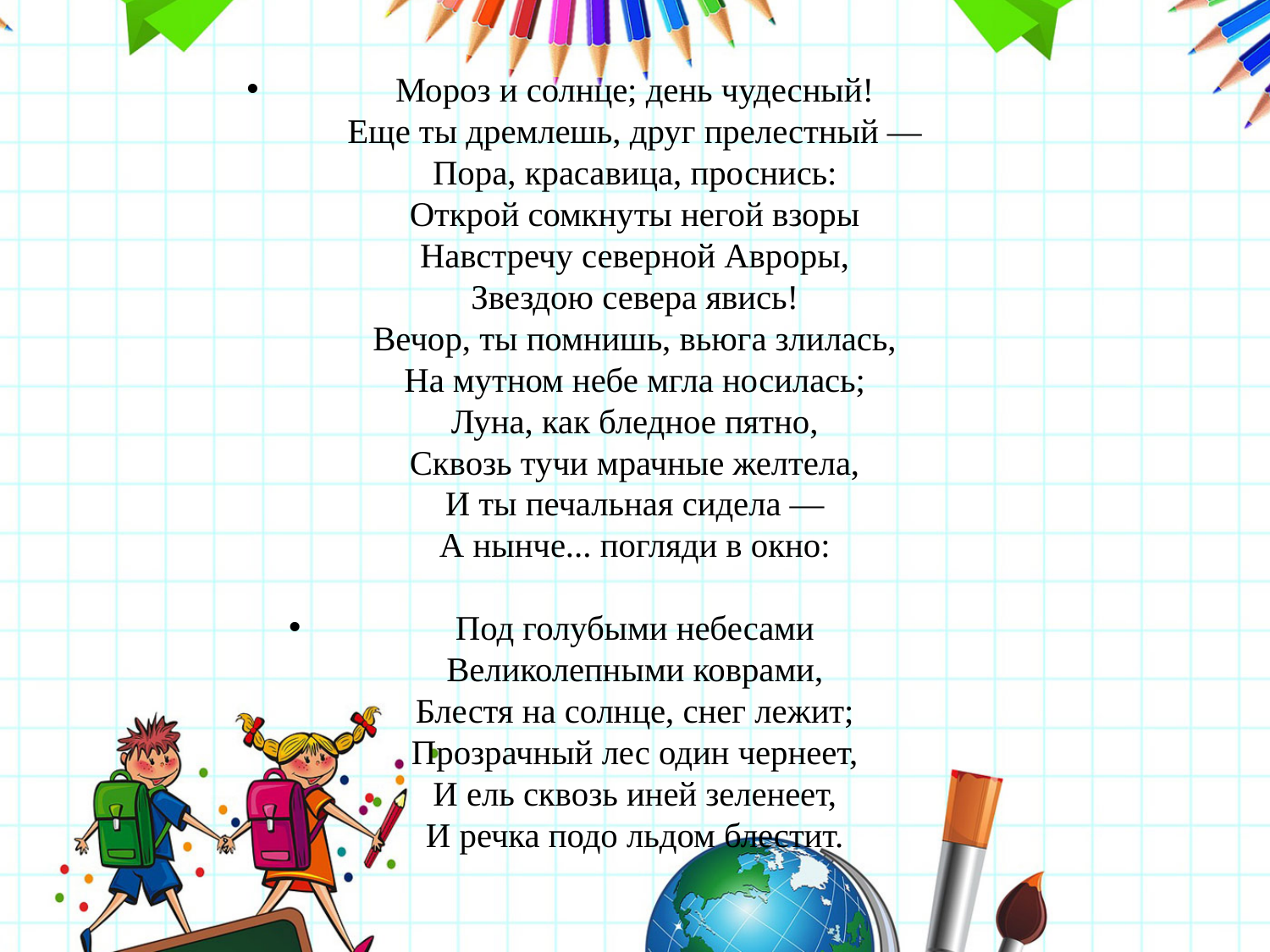

Мороз и солнце; день чудесный!
Еще ты дремлешь, друг прелестный —
Пора, красавица, проснись:
Открой сомкнуты негой взоры
Навстречу северной Авроры,
Звездою севера явись!
Вечор, ты помнишь, вьюга злилась,
На мутном небе мгла носилась;
Луна, как бледное пятно,
Сквозь тучи мрачные желтела,
И ты печальная сидела —
А нынче... погляди в окно:

Под голубыми небесами
Великолепными коврами,
Блестя на солнце, снег лежит;
Прозрачный лес один чернеет,
И ель сквозь иней зеленеет,
И речка подо льдом блестит.